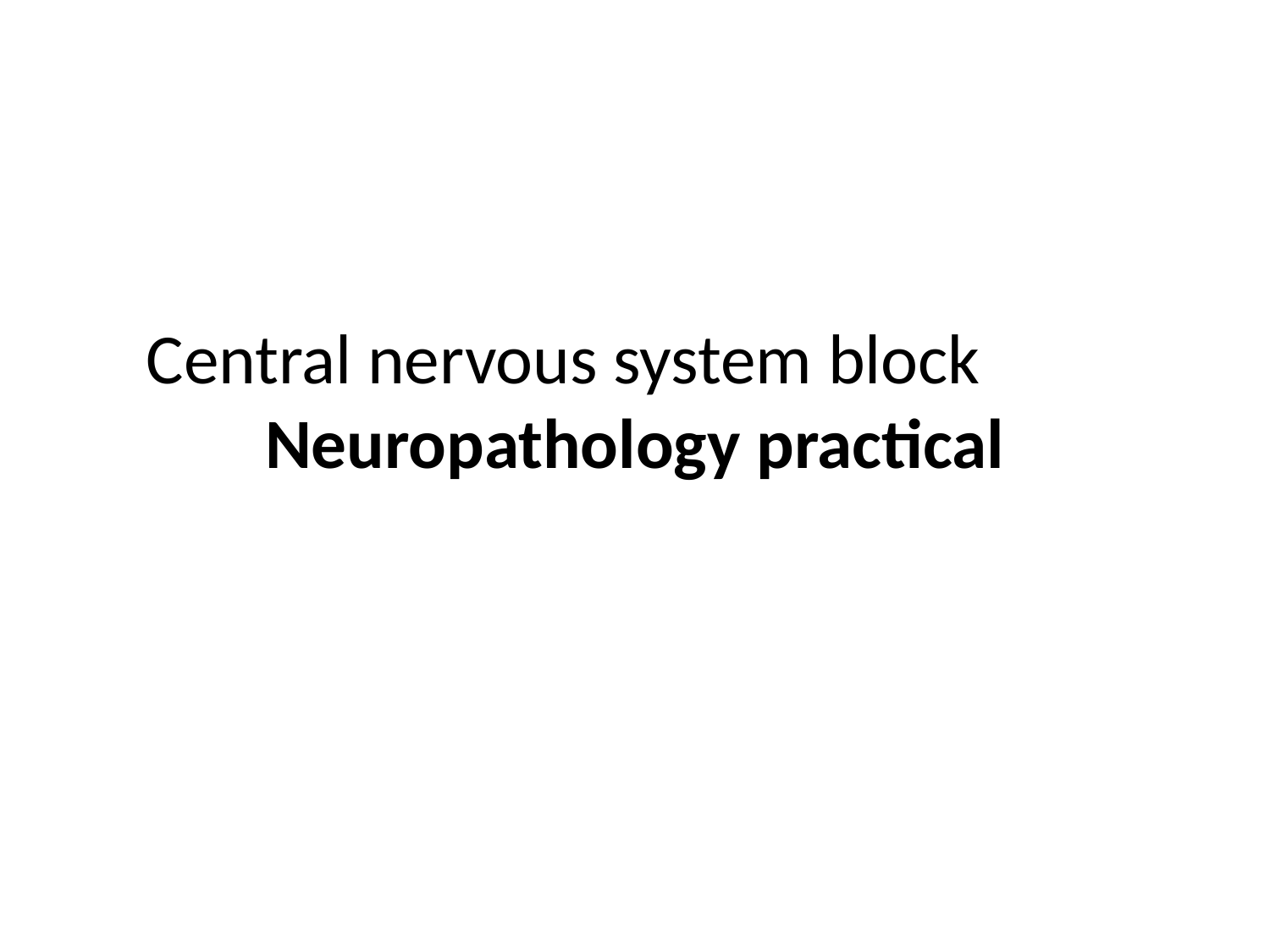

# Central nervous system block          Neuropathology practical